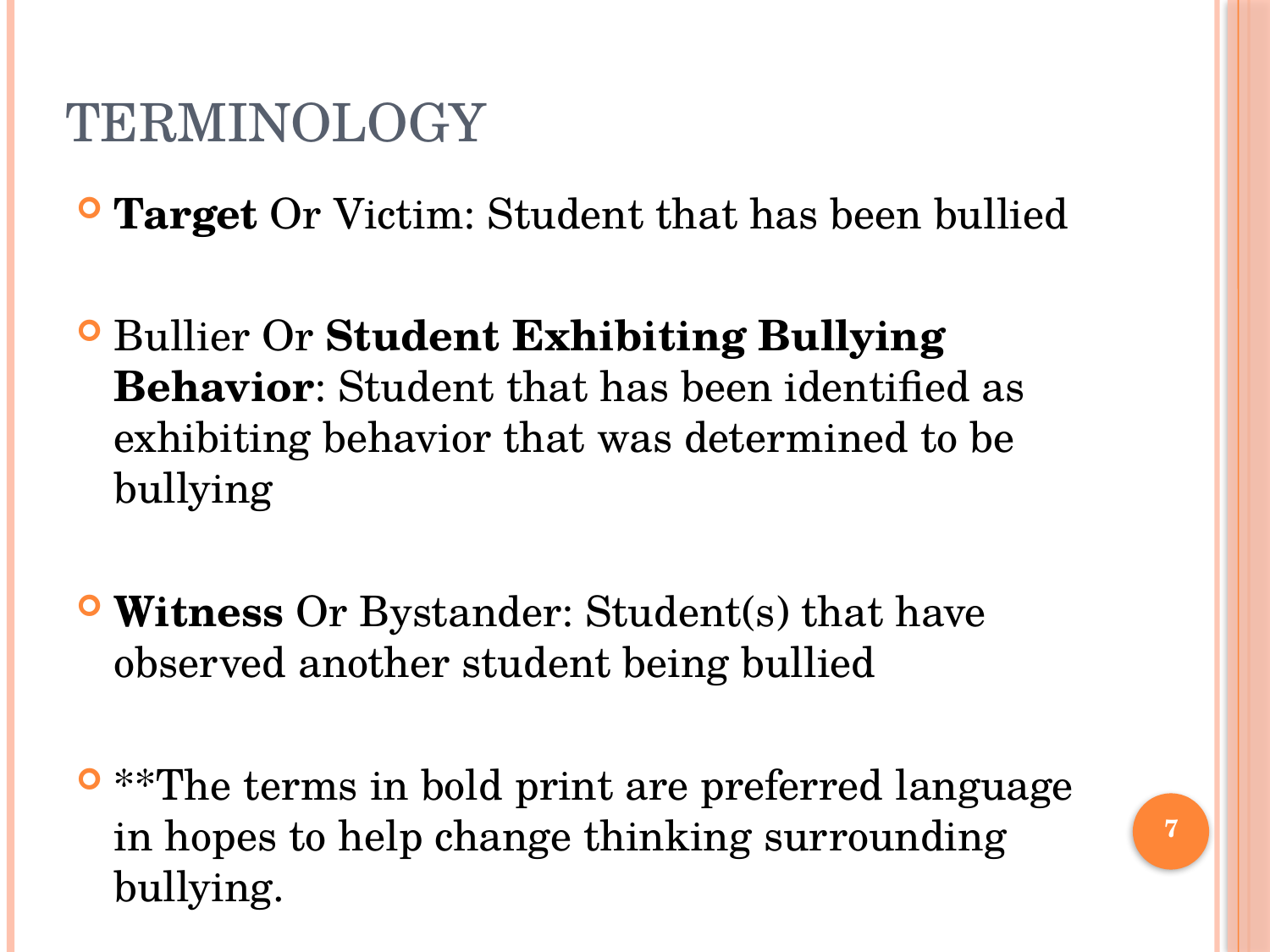

# Terminology
Target Or Victim: Student that has been bullied

Bullier Or Student Exhibiting Bullying Behavior: Student that has been identified as exhibiting behavior that was determined to be bullying

Witness Or Bystander: Student(s) that have observed another student being bullied

**The terms in bold print are preferred language in hopes to help change thinking surrounding bullying.
7